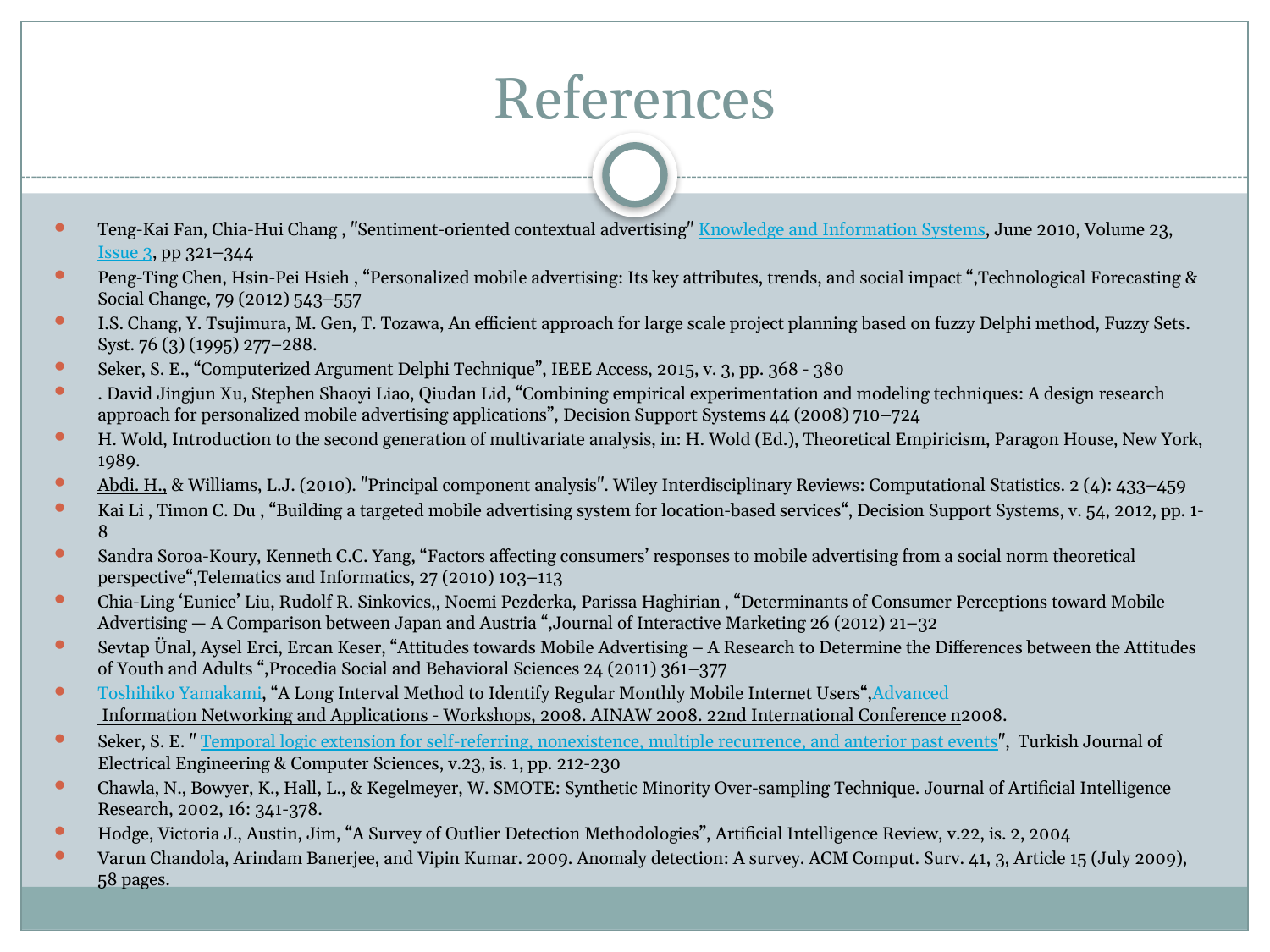

# References
Teng-Kai Fan, Chia-Hui Chang , "Sentiment-oriented contextual advertising" Knowledge and Information Systems, June 2010, Volume 23, Issue 3, pp 321–344
Peng-Ting Chen, Hsin-Pei Hsieh , “Personalized mobile advertising: Its key attributes, trends, and social impact “,Technological Forecasting & Social Change, 79 (2012) 543–557
I.S. Chang, Y. Tsujimura, M. Gen, T. Tozawa, An efficient approach for large scale project planning based on fuzzy Delphi method, Fuzzy Sets. Syst. 76 (3)  (1995) 277–288.
Seker, S. E., “Computerized Argument Delphi Technique”, IEEE Access, 2015, v. 3, pp. 368 - 380
. David Jingjun Xu, Stephen Shaoyi Liao, Qiudan Lid, “Combining empirical experimentation and modeling techniques: A design research approach for personalized mobile advertising applications ”, Decision Support Systems 44 (2008) 710–724
H. Wold, Introduction to the second generation of multivariate analysis, in: H. Wold (Ed.), Theoretical Empiricism, Paragon House, New York, 1989.
Abdi. H., & Williams, L.J. (2010). "Principal component analysis". Wiley Interdisciplinary Reviews: Computational Statistics. 2 (4): 433–459
Kai Li , Timon C. Du , “Building a targeted mobile advertising system for location-based services“, Decision Support Systems, v. 54, 2012, pp. 1-8
Sandra Soroa-Koury, Kenneth C.C. Yang , “Factors affecting consumers’ responses to mobile advertising from a social norm theoretical perspective“,Telematics and Informatics, 27 (2010) 103–113
Chia-Ling ‘Eunice’ Liu, Rudolf R. Sinkovics,, Noemi Pezderka, Parissa Haghirian , “Determinants of Consumer Perceptions toward Mobile Advertising — A Comparison between Japan and Austria “,Journal of Interactive Marketing 26 (2012) 21–32
Sevtap Ünal, Aysel Erci, Ercan Keser, “Attitudes towards Mobile Advertising – A Research to Determine the Differences between the Attitudes of Youth and Adults “,Procedia Social and Behavioral Sciences 24 (2011) 361–377
Toshihiko Yamakami, “A Long Interval Method to Identify Regular Monthly Mobile Internet Users“,Advanced Information Networking and Applications - Workshops, 2008. AINAW 2008. 22nd International Conference n2008.
Seker, S. E. " Temporal logic extension for self-referring, nonexistence, multiple recurrence, and anterior past events",  Turkish Journal of Electrical Engineering & Computer Sciences, v.23, is. 1, pp. 212-230
Chawla, N., Bowyer, K., Hall, L., & Kegelmeyer, W. SMOTE: Synthetic Minority Over-sampling Technique. Journal of Artificial Intelligence Research, 2002, 16: 341-378.
Hodge, Victoria J., Austin, Jim, “A Survey of Outlier Detection Methodologies”, Artificial Intelligence Review, v.22, is. 2, 2004
Varun Chandola, Arindam Banerjee, and Vipin Kumar. 2009. Anomaly detection: A survey. ACM Comput. Surv. 41, 3, Article 15 (July 2009), 58 pages.